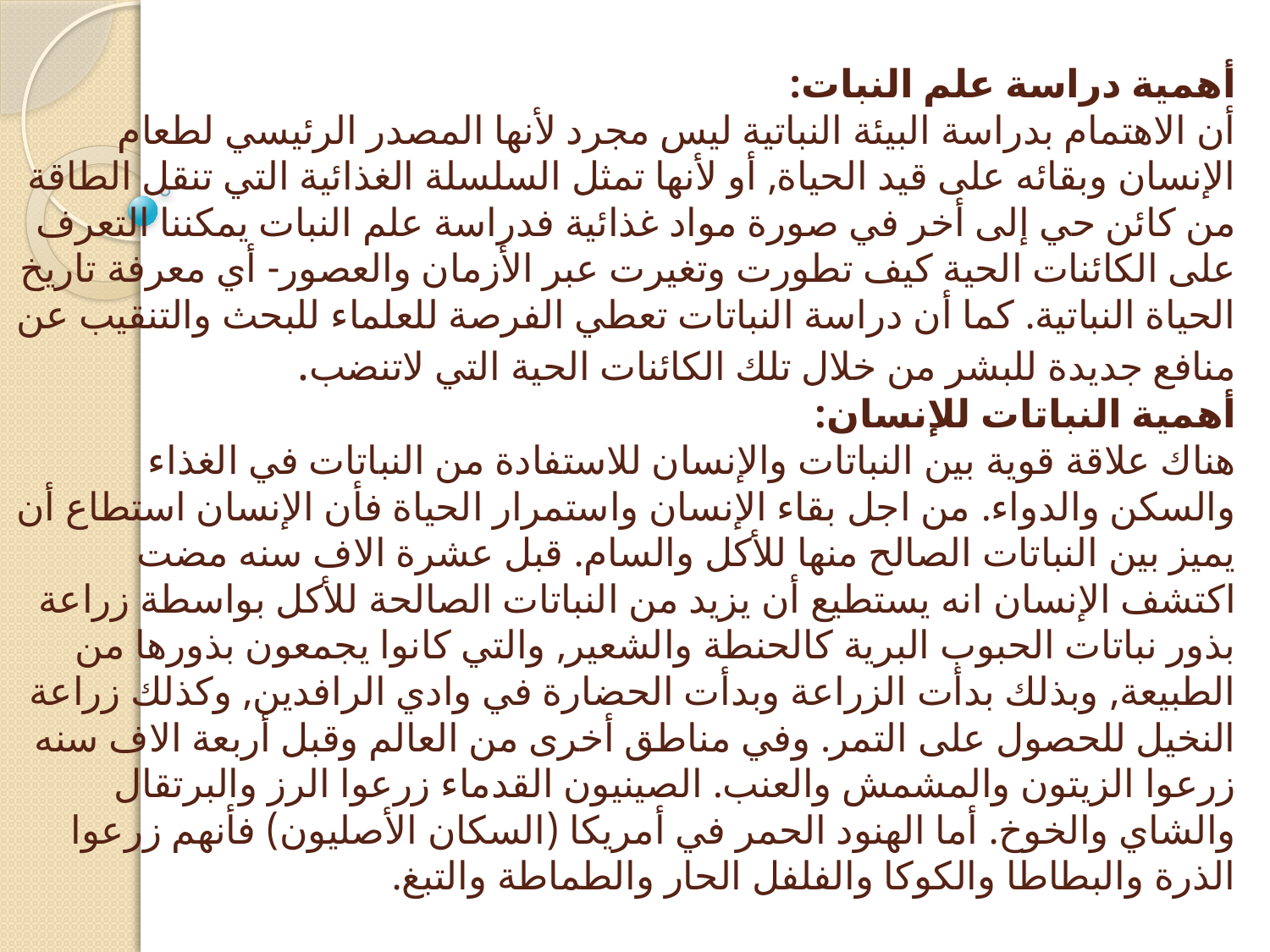

# أهمية دراسة علم النبات: أن الاهتمام بدراسة البيئة النباتية ليس مجرد لأنها المصدر الرئيسي لطعام الإنسان وبقائه على قيد الحياة, أو لأنها تمثل السلسلة الغذائية التي تنقل الطاقة من كائن حي إلى أخر في صورة مواد غذائية فدراسة علم النبات يمكننا التعرف على الكائنات الحية كيف تطورت وتغيرت عبر الأزمان والعصور- أي معرفة تاريخ الحياة النباتية. كما أن دراسة النباتات تعطي الفرصة للعلماء للبحث والتنقيب عن منافع جديدة للبشر من خلال تلك الكائنات الحية التي لاتنضب. أهمية النباتات للإنسان: هناك علاقة قوية بين النباتات والإنسان للاستفادة من النباتات في الغذاء والسكن والدواء. من اجل بقاء الإنسان واستمرار الحياة فأن الإنسان استطاع أن يميز بين النباتات الصالح منها للأكل والسام. قبل عشرة الاف سنه مضت اكتشف الإنسان انه يستطيع أن يزيد من النباتات الصالحة للأكل بواسطة زراعة بذور نباتات الحبوب البرية كالحنطة والشعير, والتي كانوا يجمعون بذورها من الطبيعة, وبذلك بدأت الزراعة وبدأت الحضارة في وادي الرافدين, وكذلك زراعة النخيل للحصول على التمر. وفي مناطق أخرى من العالم وقبل أربعة الاف سنه زرعوا الزيتون والمشمش والعنب. الصينيون القدماء زرعوا الرز والبرتقال والشاي والخوخ. أما الهنود الحمر في أمريكا (السكان الأصليون) فأنهم زرعوا الذرة والبطاطا والكوكا والفلفل الحار والطماطة والتبغ.